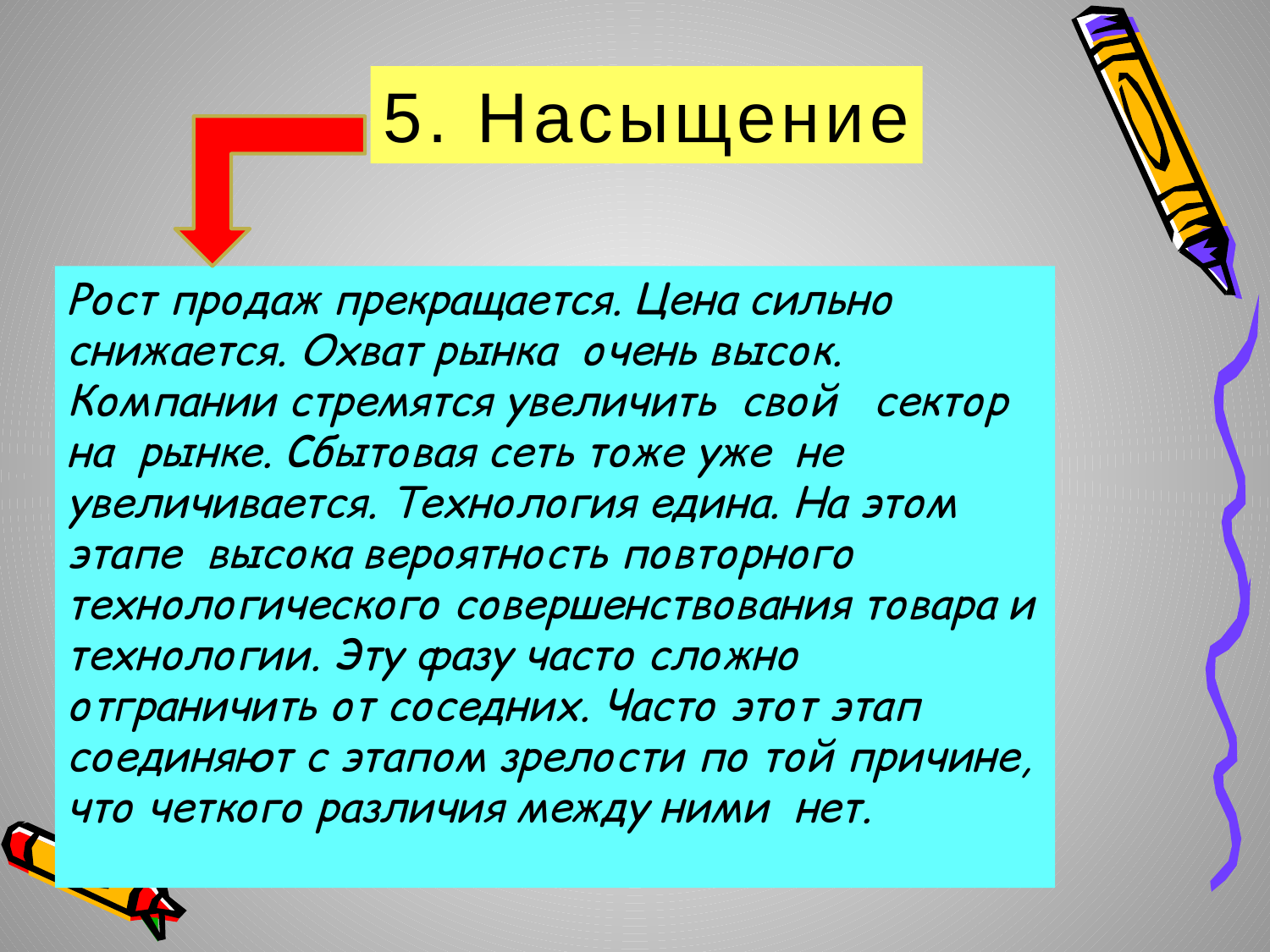

5. Насыщение

Рост продаж прекращается. Цена сильно снижается. Охват рынка  очень высок. Компании стремятся увеличить  свой   сектор  на  рынке. Сбытовая сеть тоже уже  не увеличивается. Технология едина. На этом  этапе  высока вероятность повторного технологического совершенствования товара и технологии. Эту фазу часто сложно отграничить от соседних. Часто этот этап соединяют с этапом зрелости по той причине, что четкого различия между ними  нет.